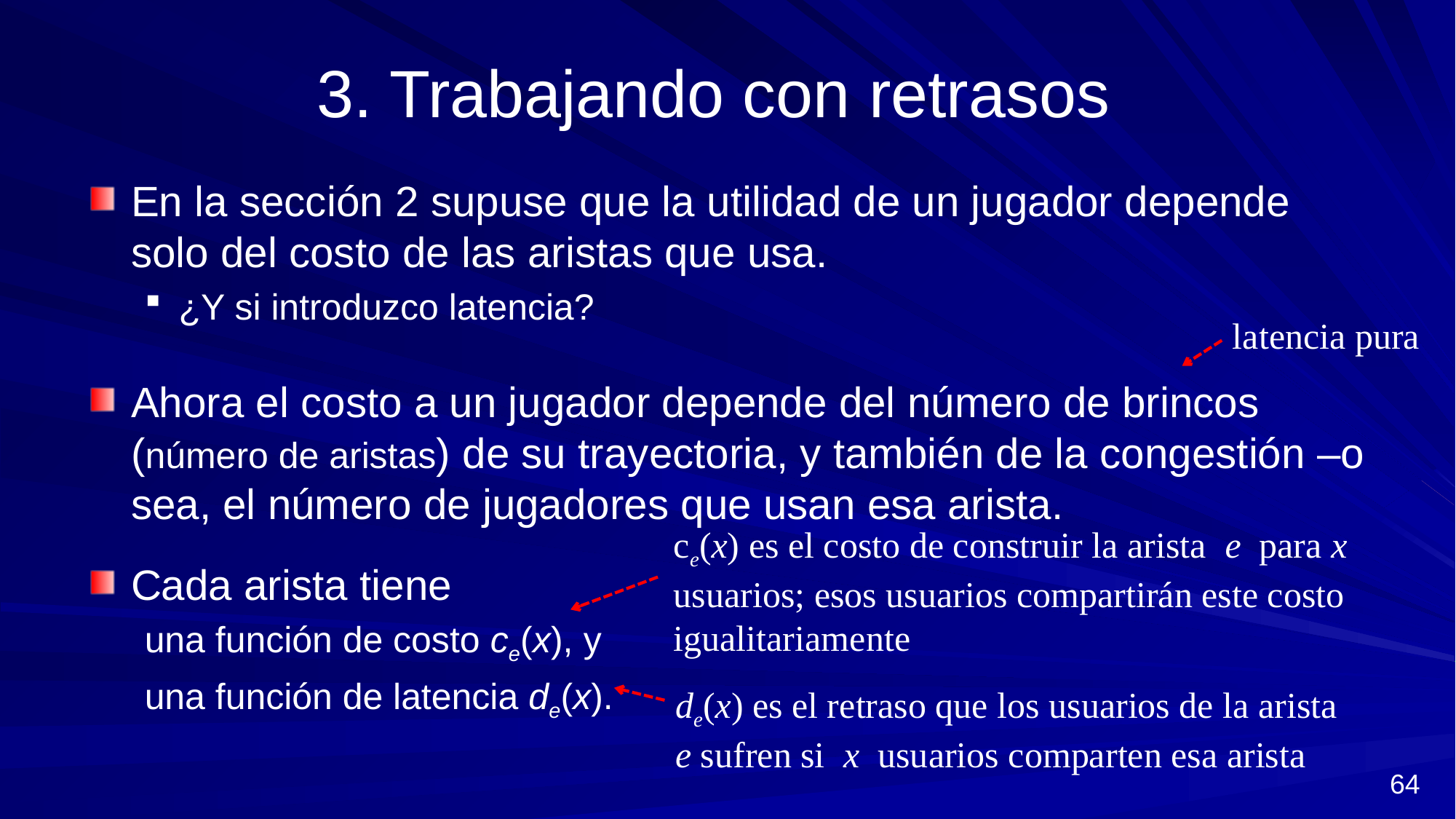

# 3. Trabajando con retrasos
En la sección 2 supuse que la utilidad de un jugador depende solo del costo de las aristas que usa.
¿Y si introduzco latencia?

Ahora el costo a un jugador depende del número de brincos (número de aristas) de su trayectoria, y también de la congestión –o sea, el número de jugadores que usan esa arista.

Cada arista tiene
una función de costo ce(x), y
una función de latencia de(x).
latencia pura
ce(x) es el costo de construir la arista  e  para x usuarios; esos usuarios compartirán este costo igualitariamente
de(x) es el retraso que los usuarios de la arista e sufren si  x  usuarios comparten esa arista
64